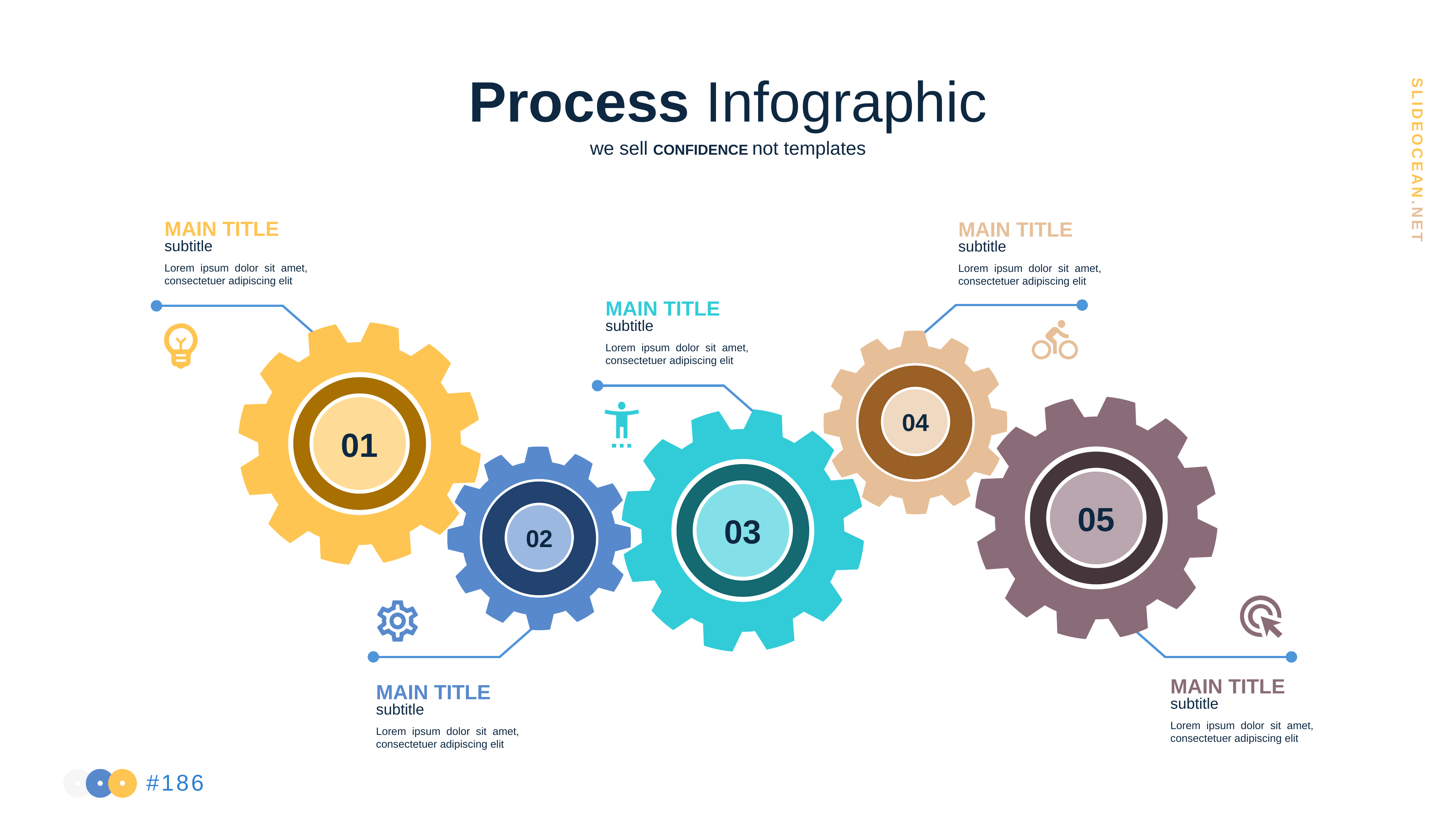

Process Infographic
we sell CONFIDENCE not templates
MAIN TITLE
subtitle
Lorem ipsum dolor sit amet, consectetuer adipiscing elit
MAIN TITLE
subtitle
Lorem ipsum dolor sit amet, consectetuer adipiscing elit
MAIN TITLE
subtitle
Lorem ipsum dolor sit amet, consectetuer adipiscing elit

01

04

05

03

02

MAIN TITLE
subtitle
Lorem ipsum dolor sit amet, consectetuer adipiscing elit
MAIN TITLE
subtitle
Lorem ipsum dolor sit amet, consectetuer adipiscing elit
#186